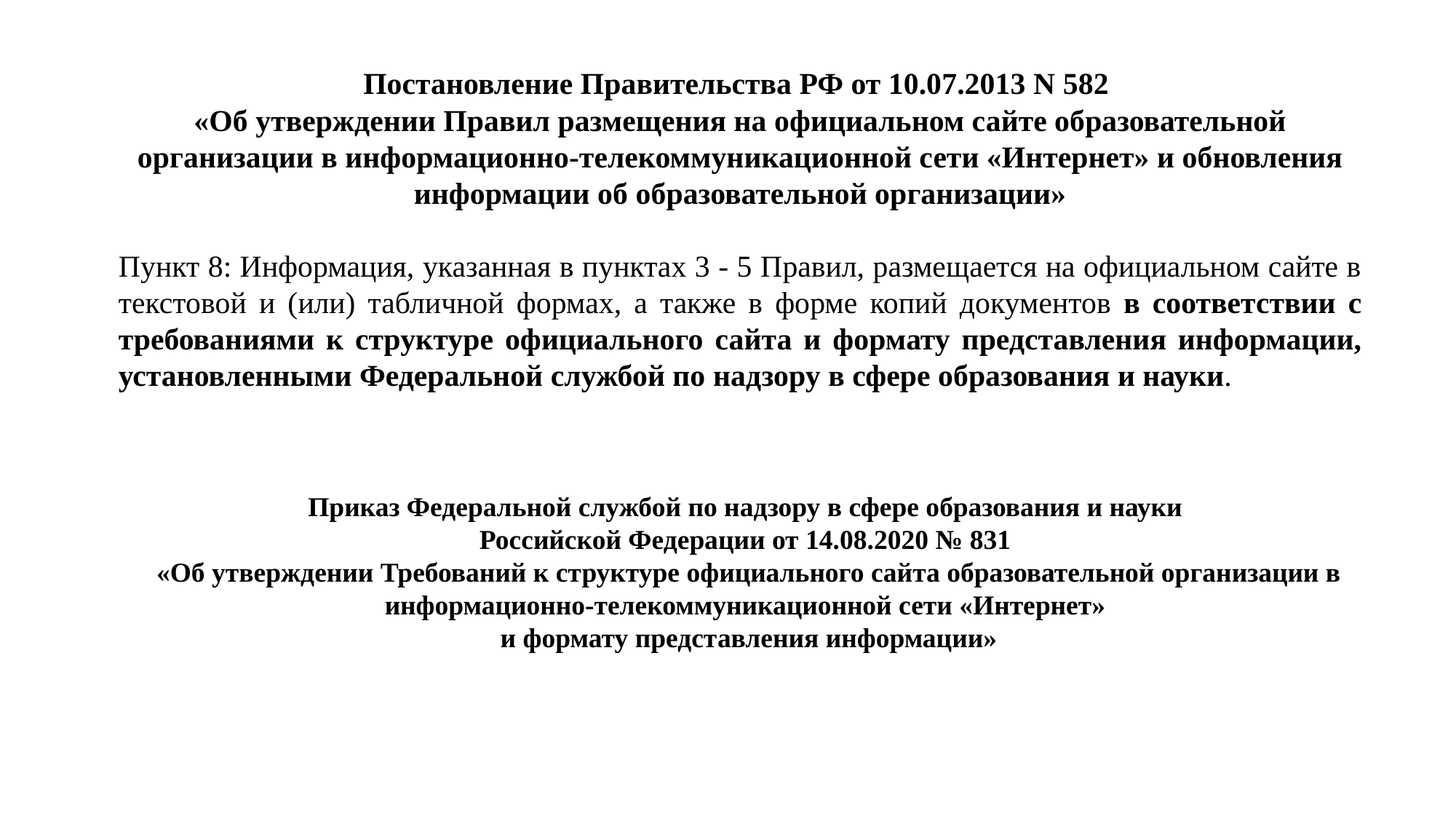

Постановление Правительства РФ от 10.07.2013 N 582
«Об утверждении Правил размещения на официальном сайте образовательной организации в информационно-телекоммуникационной сети «Интернет» и обновления информации об образовательной организации»

Пункт 8: Информация, указанная в пунктах 3 - 5 Правил, размещается на официальном сайте в текстовой и (или) табличной формах, а также в форме копий документов в соответствии с требованиями к структуре официального сайта и формату представления информации, установленными Федеральной службой по надзору в сфере образования и науки.

Приказ Федеральной службой по надзору в сфере образования и науки
Российской Федерации от 14.08.2020 № 831
«Об утверждении Требований к структуре официального сайта образовательной организации в информационно-телекоммуникационной сети «Интернет»
и формату представления информации»